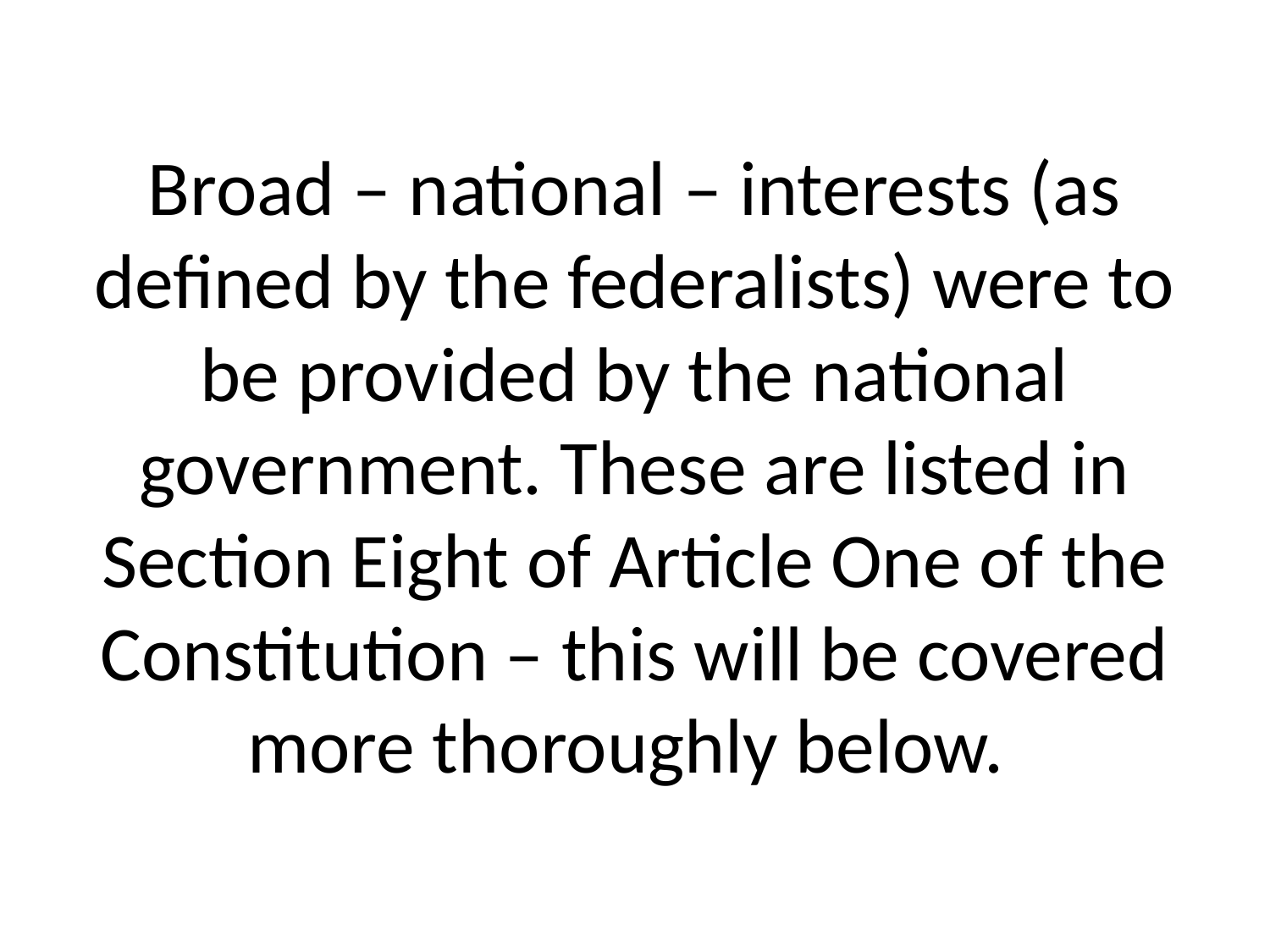

# Broad – national – interests (as defined by the federalists) were to be provided by the national government. These are listed in Section Eight of Article One of the Constitution – this will be covered more thoroughly below.